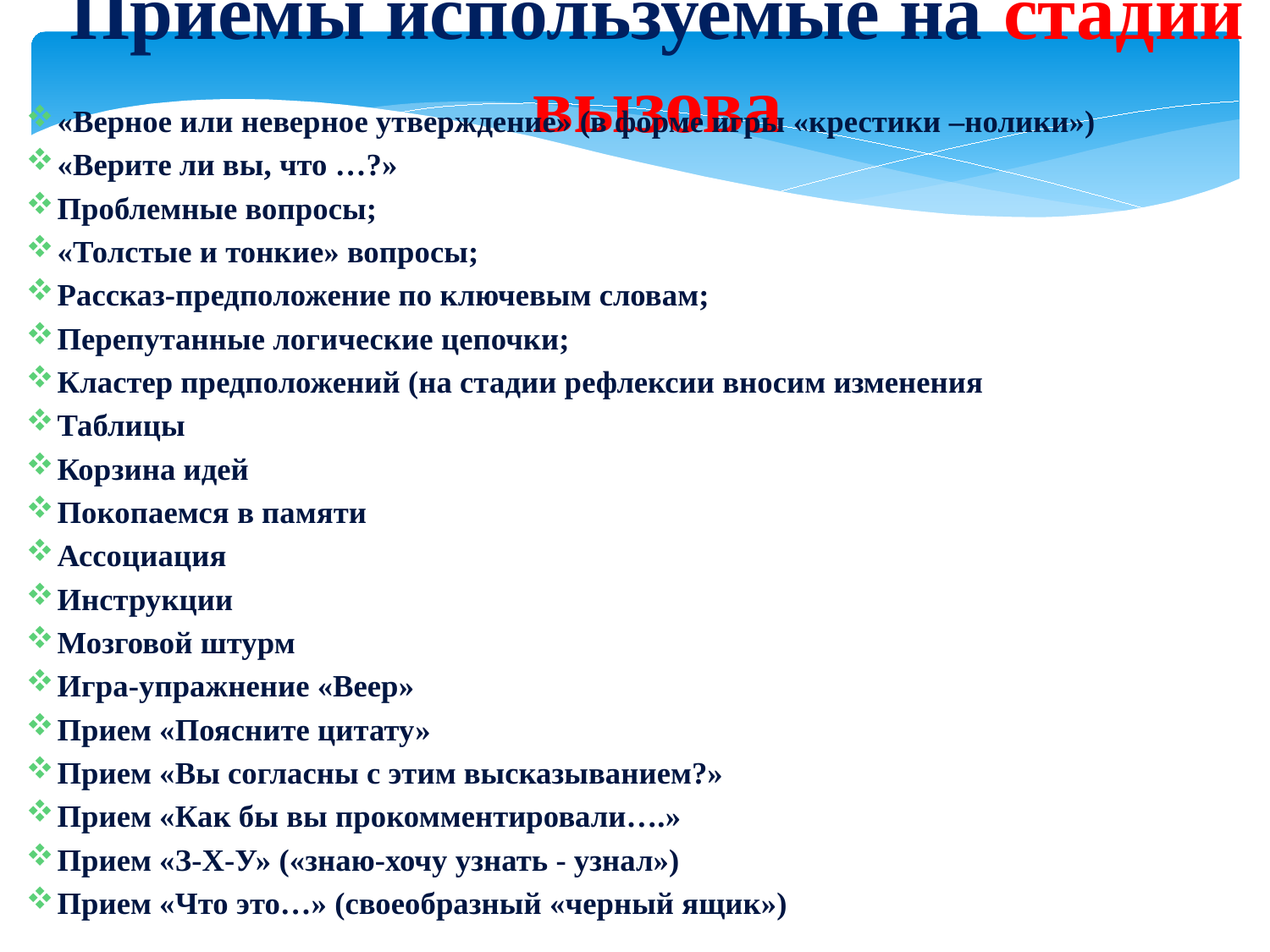

Приемы используемые на стадии вызова
«Верное или неверное утверждение» (в форме игры «крестики –нолики»)
«Верите ли вы, что …?»
Проблемные вопросы;
«Толстые и тонкие» вопросы;
Рассказ-предположение по ключевым словам;
Перепутанные логические цепочки;
Кластер предположений (на стадии рефлексии вносим изменения
Таблицы
Корзина идей
Покопаемся в памяти
Ассоциация
Инструкции
Мозговой штурм
Игра-упражнение «Веер»
Прием «Поясните цитату»
Прием «Вы согласны с этим высказыванием?»
Прием «Как бы вы прокомментировали….»
Прием «З-Х-У» («знаю-хочу узнать - узнал»)
Прием «Что это…» (своеобразный «черный ящик»)